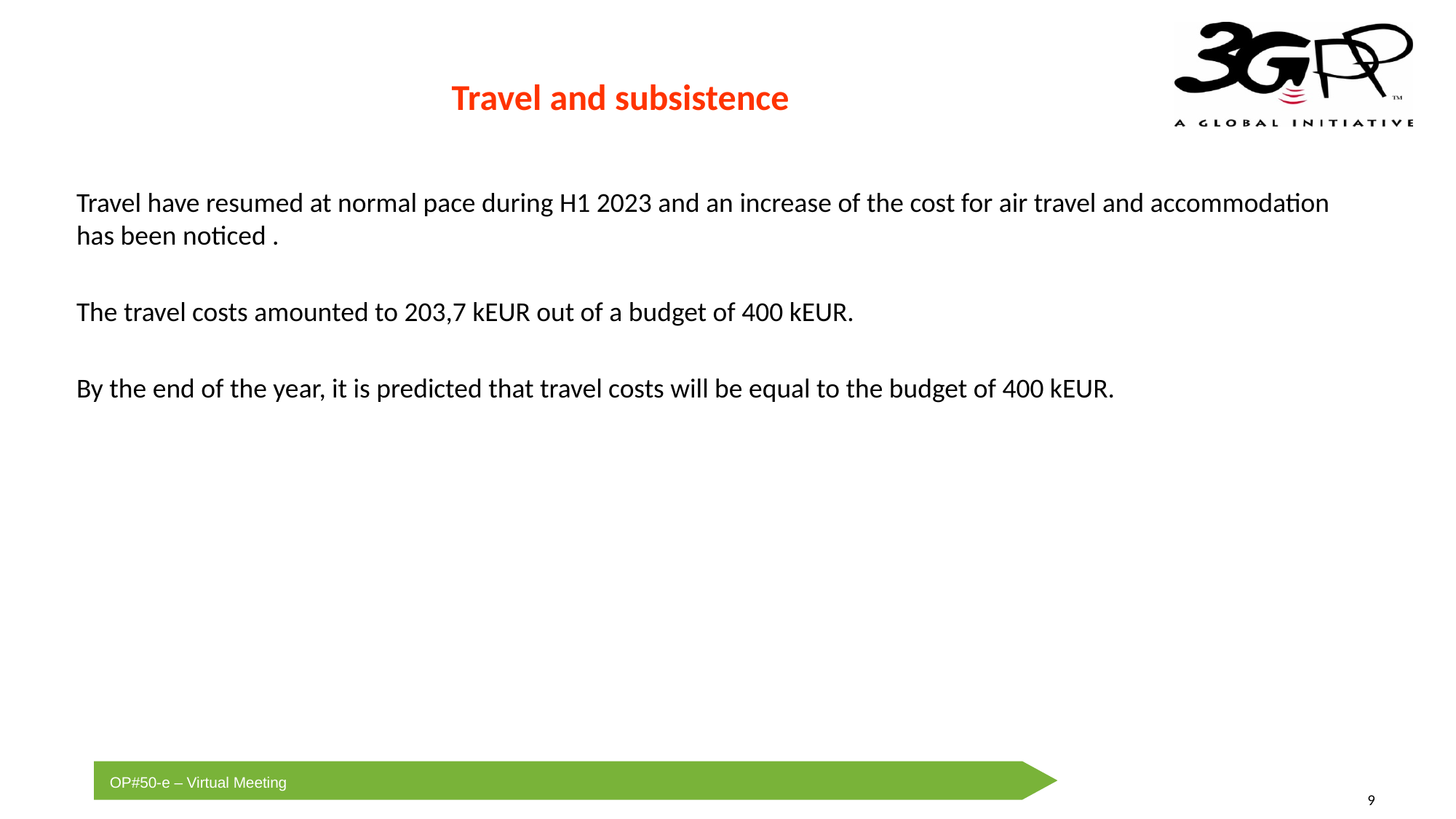

# Travel and subsistence

Travel have resumed at normal pace during H1 2023 and an increase of the cost for air travel and accommodation has been noticed .

The travel costs amounted to 203,7 kEUR out of a budget of 400 kEUR.

By the end of the year, it is predicted that travel costs will be equal to the budget of 400 kEUR.

9